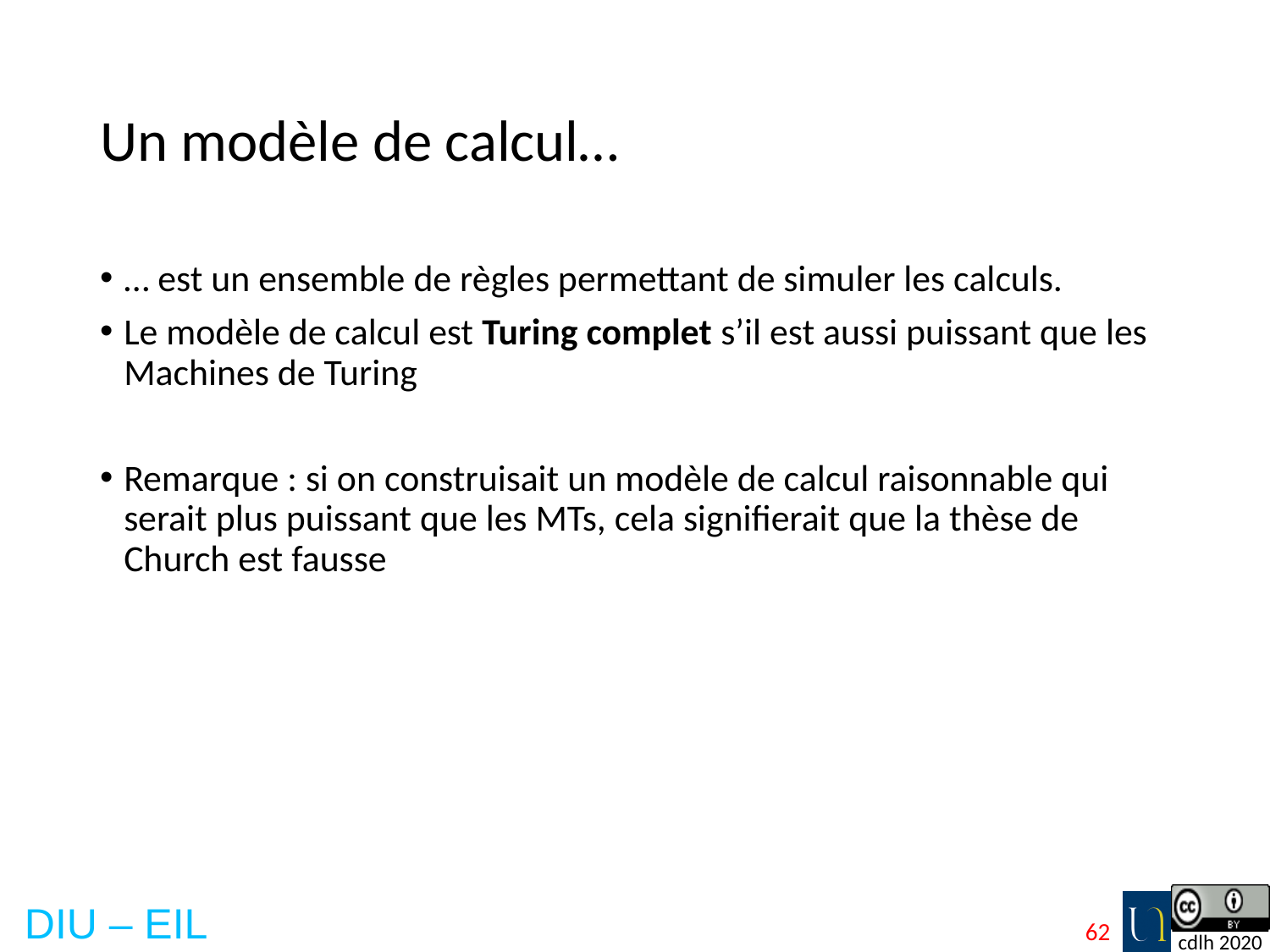

# Un modèle de calcul…
… est un ensemble de règles permettant de simuler les calculs.
Le modèle de calcul est Turing complet s’il est aussi puissant que les Machines de Turing

Remarque : si on construisait un modèle de calcul raisonnable qui serait plus puissant que les MTs, cela signifierait que la thèse de Church est fausse
62